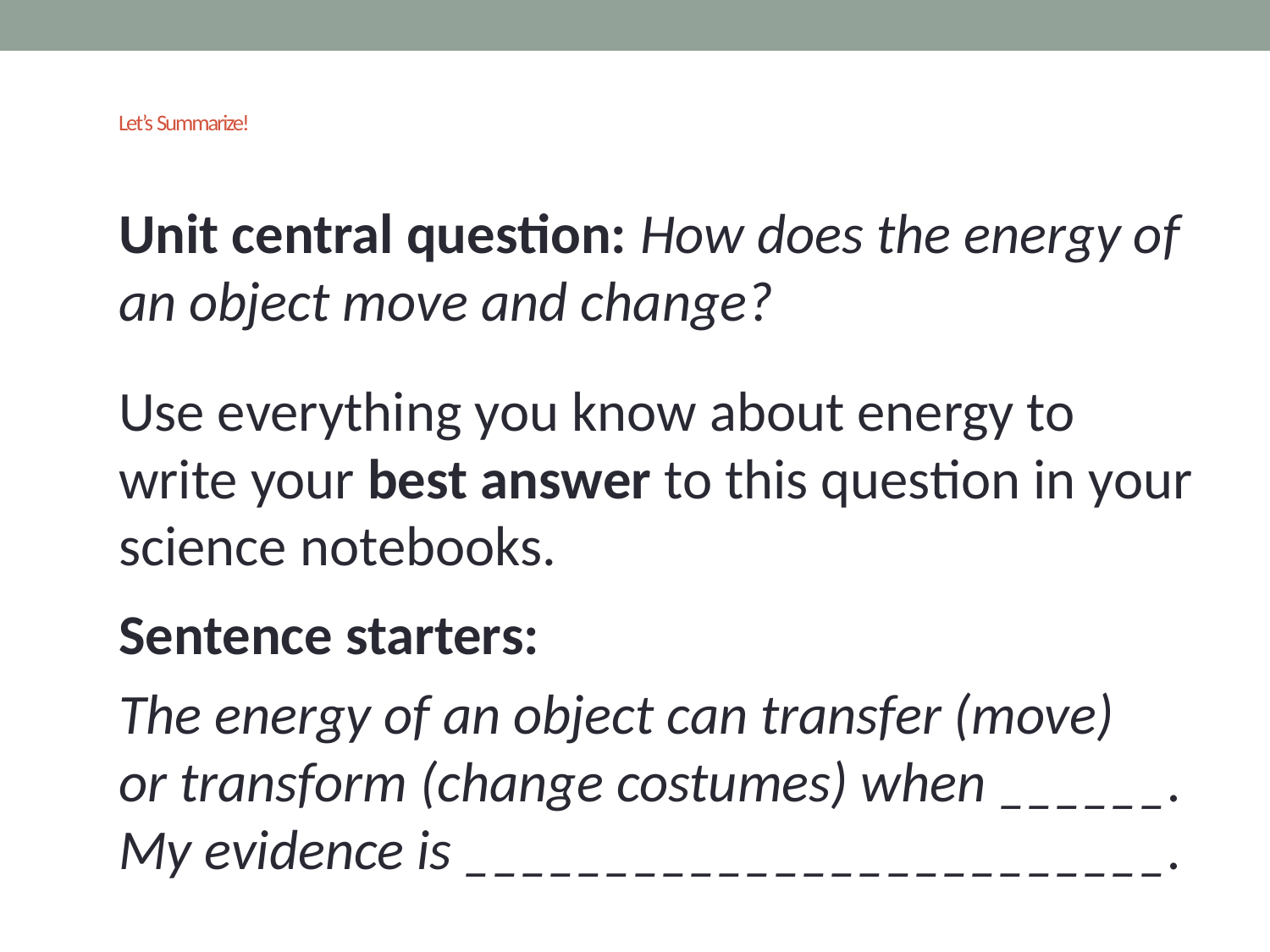

# Let’s Summarize!
Unit central question: How does the energy of an object move and change?
Use everything you know about energy to write your best answer to this question in your science notebooks.
Sentence starters:
The energy of an object can transfer (move)
or transform (change costumes) when ______. My evidence is _________________________.